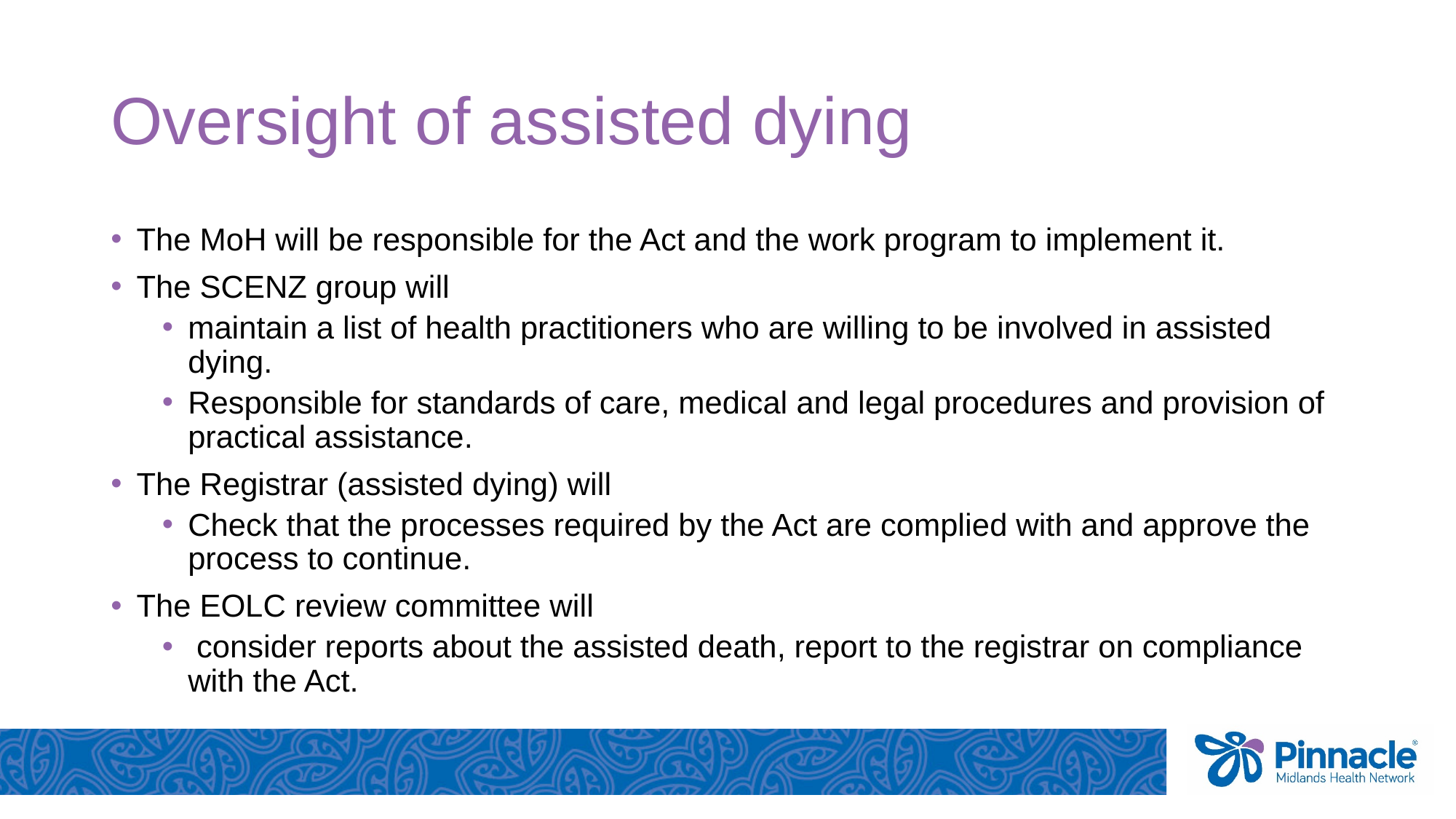

# Oversight of assisted dying
The MoH will be responsible for the Act and the work program to implement it.
The SCENZ group will
maintain a list of health practitioners who are willing to be involved in assisted dying.
Responsible for standards of care, medical and legal procedures and provision of practical assistance.
The Registrar (assisted dying) will
Check that the processes required by the Act are complied with and approve the process to continue.
The EOLC review committee will
 consider reports about the assisted death, report to the registrar on compliance with the Act.